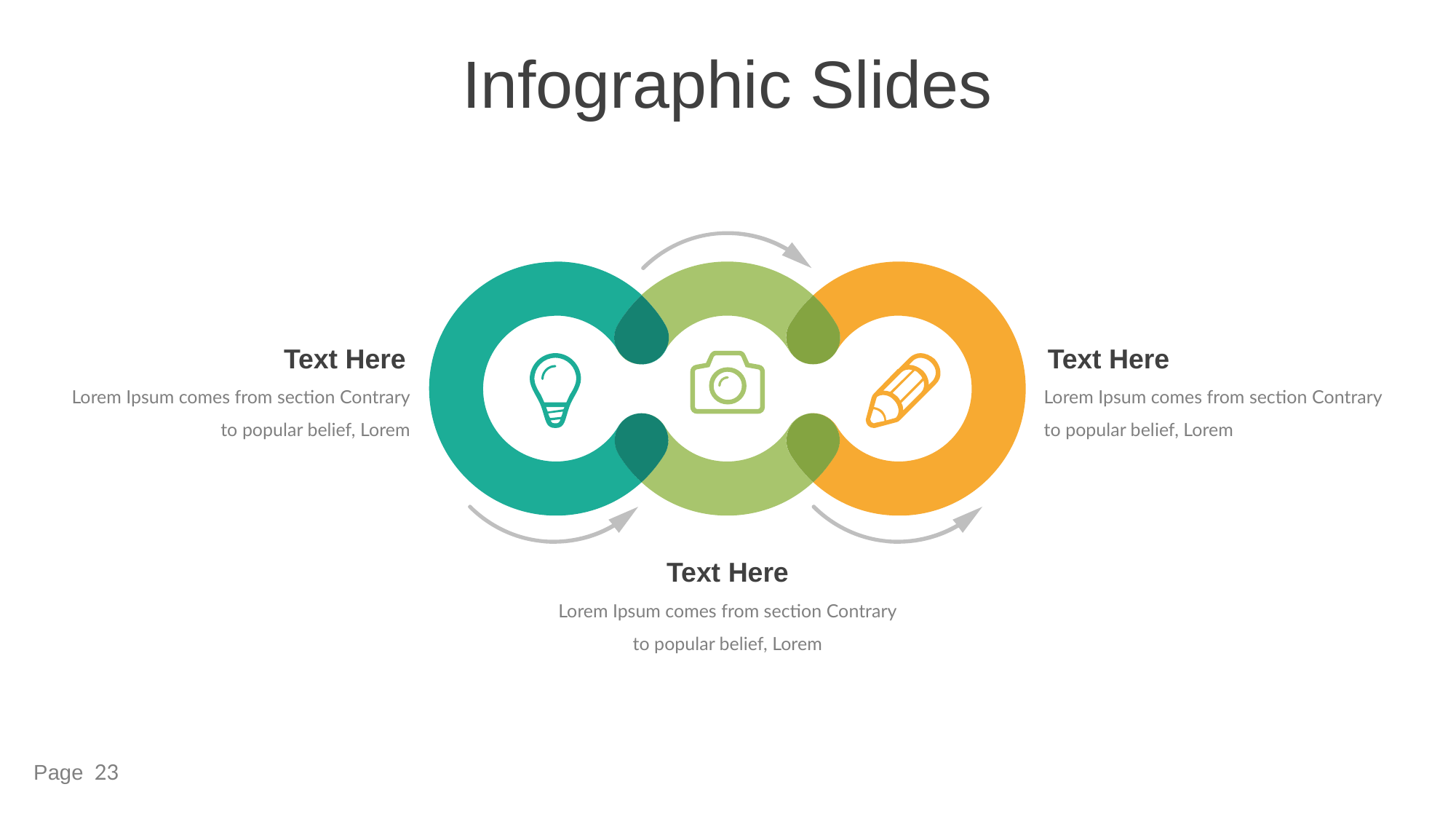

Infographic Slides

Text Here
Text Here

Lorem Ipsum comes from section Contrary to popular belief, Lorem
Lorem Ipsum comes from section Contrary to popular belief, Lorem

Text Here
Lorem Ipsum comes from section Contrary to popular belief, Lorem